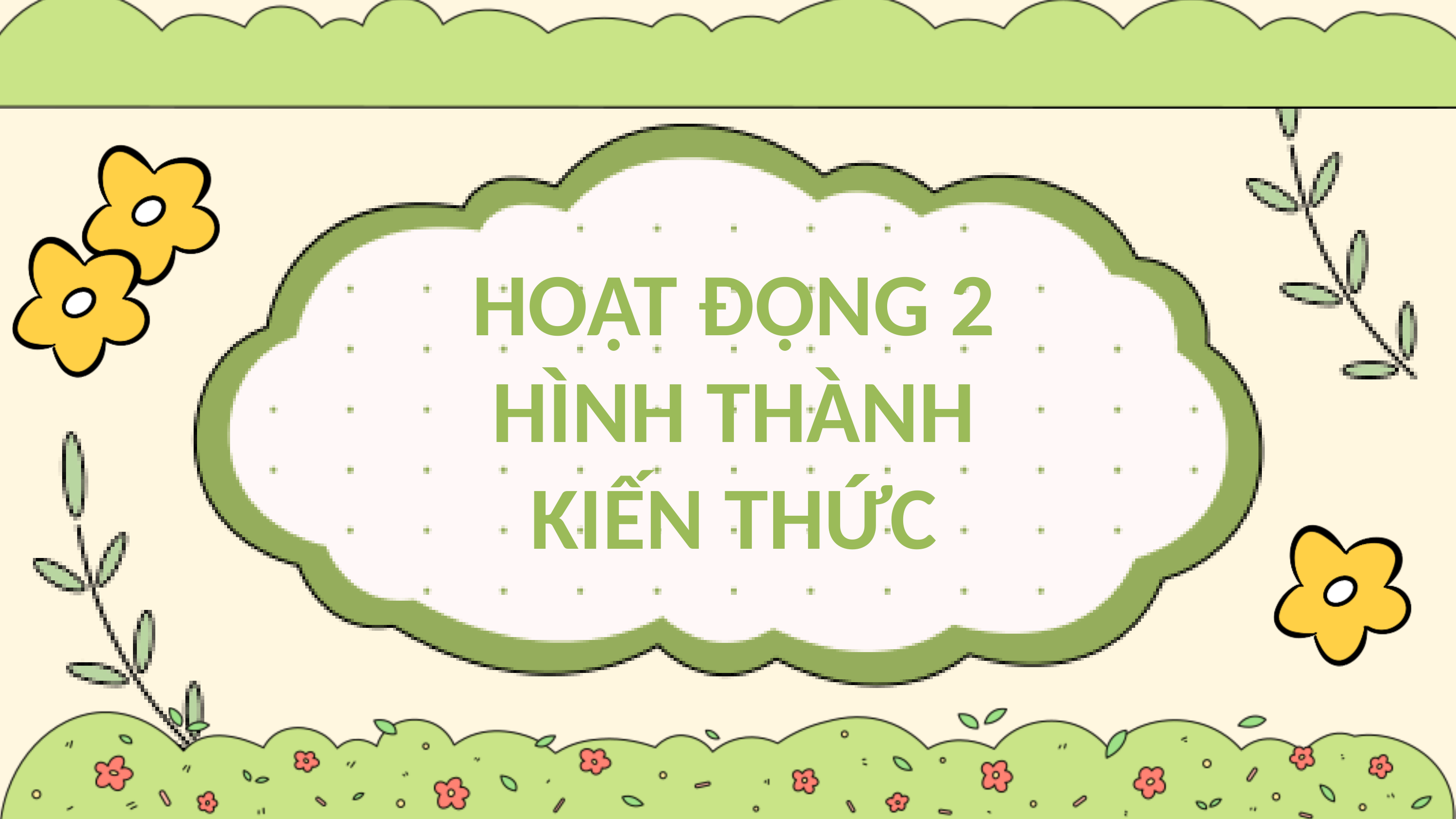

HOẠT ĐỘNG 2
 HÌNH THÀNH
KIẾN THỨC